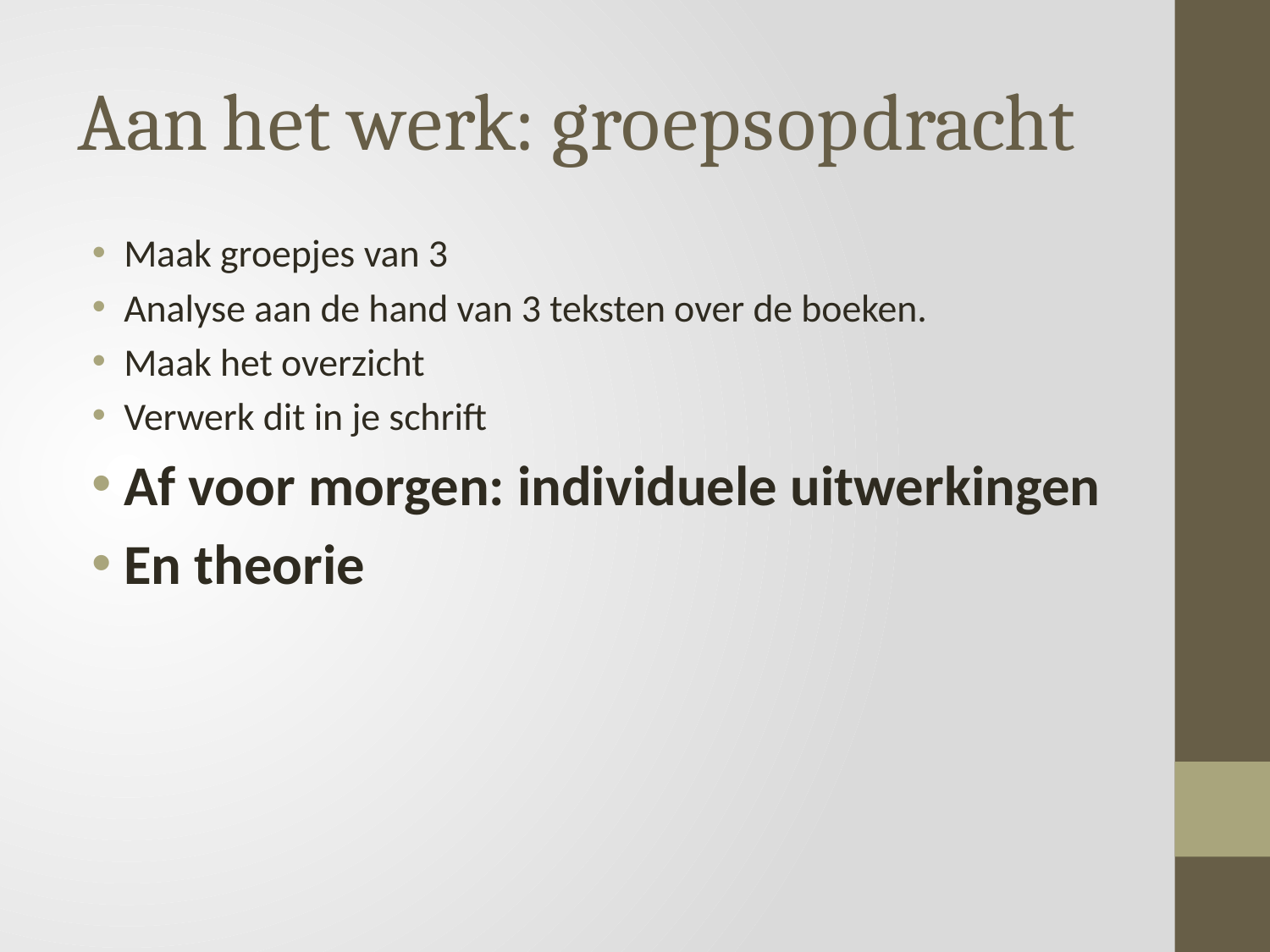

# Aan het werk: groepsopdracht
Maak groepjes van 3
Analyse aan de hand van 3 teksten over de boeken.
Maak het overzicht
Verwerk dit in je schrift
Af voor morgen: individuele uitwerkingen
En theorie